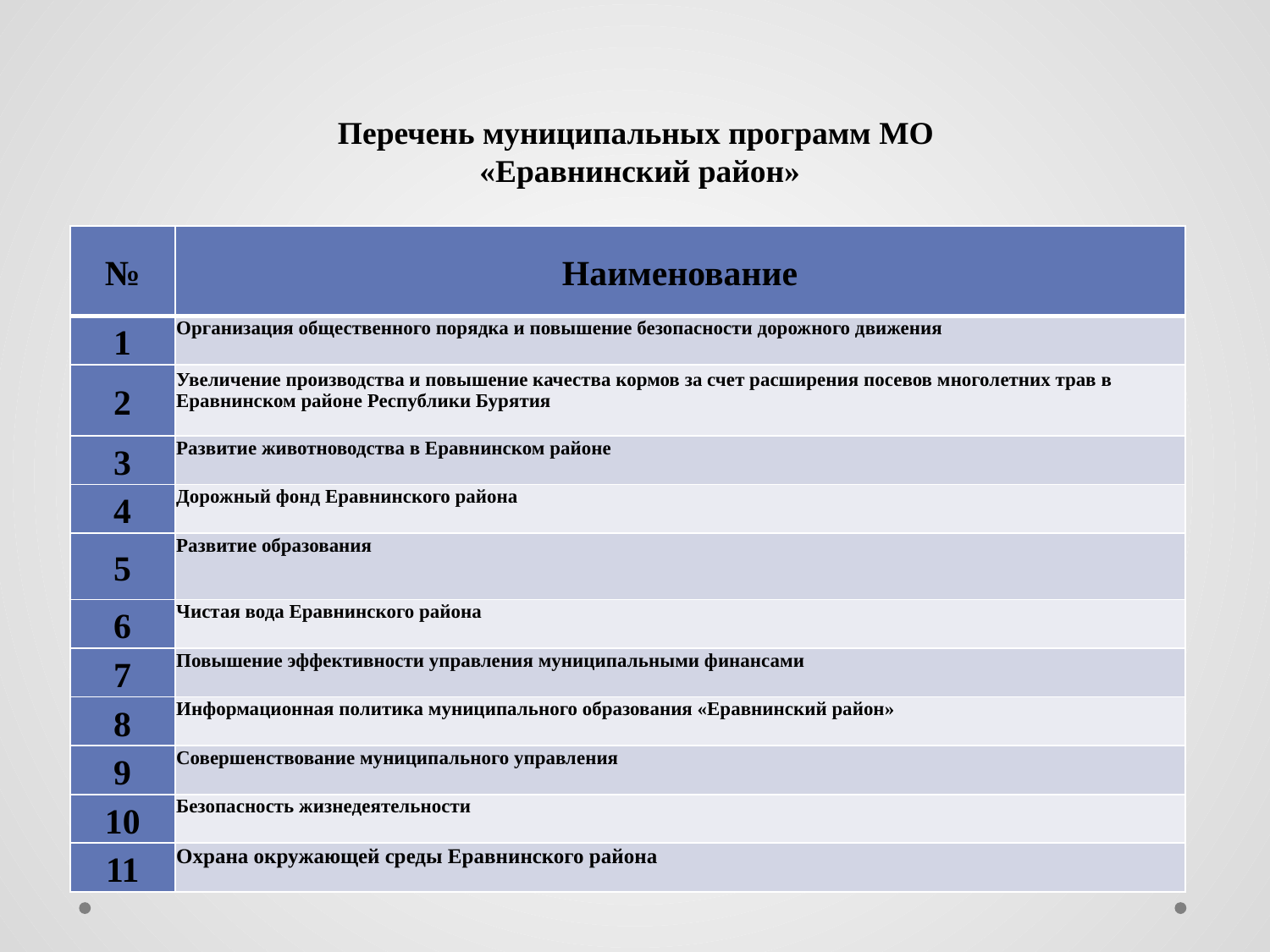

Перечень муниципальных программ МО
«Еравнинский район»
| № | Наименование |
| --- | --- |
| 1 | Организация общественного порядка и повышение безопасности дорожного движения |
| 2 | Увеличение производства и повышение качества кормов за счет расширения посевов многолетних трав в Еравнинском районе Республики Бурятия |
| 3 | Развитие животноводства в Еравнинском районе |
| 4 | Дорожный фонд Еравнинского района |
| 5 | Развитие образования |
| 6 | Чистая вода Еравнинского района |
| 7 | Повышение эффективности управления муниципальными финансами |
| 8 | Информационная политика муниципального образования «Еравнинский район» |
| 9 | Совершенствование муниципального управления |
| 10 | Безопасность жизнедеятельности |
| 11 | Охрана окружающей среды Еравнинского района |